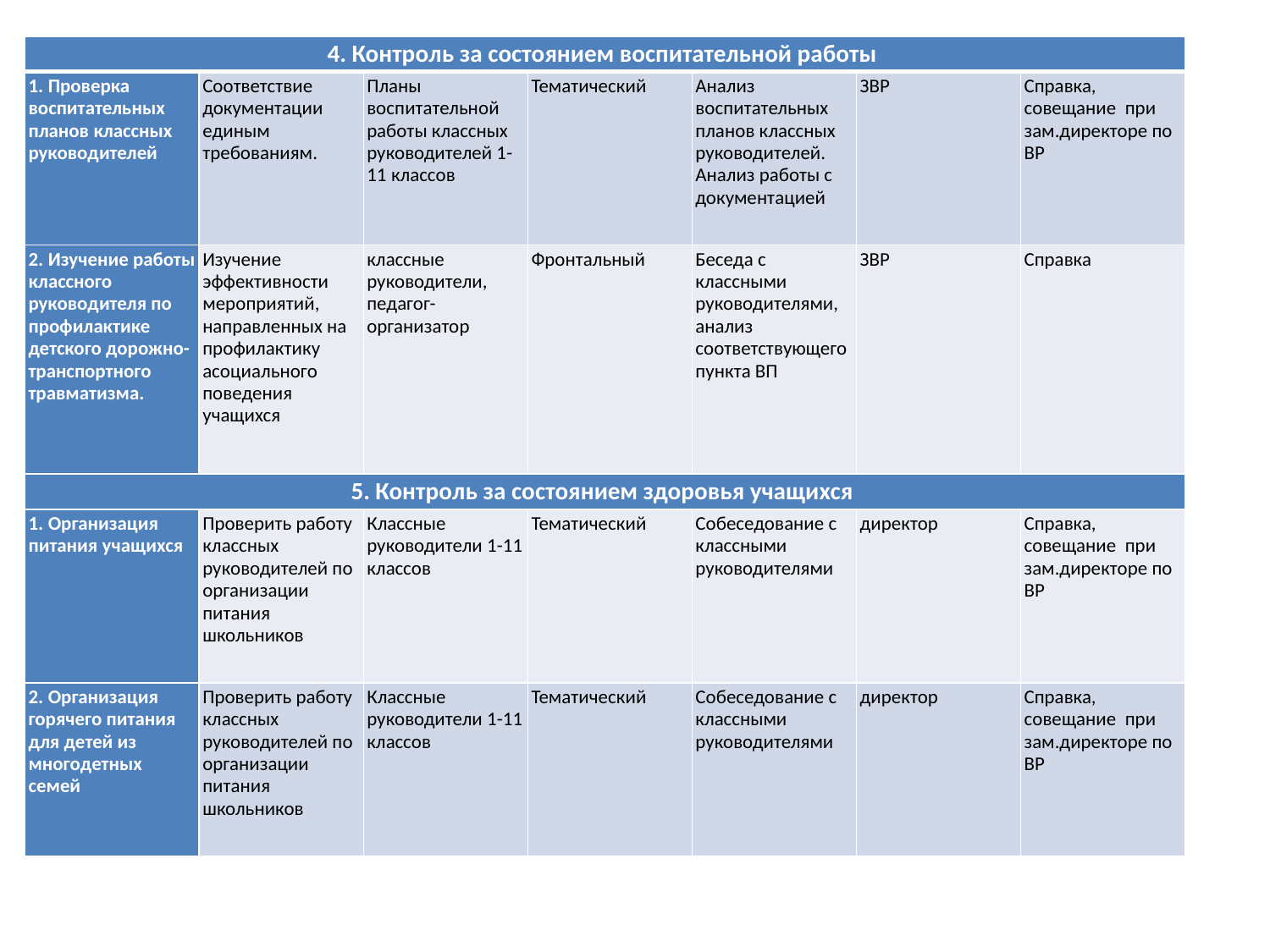

| 4. Контроль за состоянием воспитательной работы |  |  |  |  |  |  |
| --- | --- | --- | --- | --- | --- | --- |
| 1. Проверка воспитательных планов классных руководителей | Соответствие документации единым требованиям. | Планы воспитательной работы классных руководителей 1-11 классов | Тематический | Анализ воспитательных планов классных руководителей. Анализ работы с документацией | ЗВР | Справка, совещание при зам.директоре по ВР |
| 2. Изучение работы классного руководителя по профилактике детского дорожно-транспортного травматизма. | Изучение эффективности мероприятий, направленных на профилактику асоциального поведения учащихся | классные руководители, педагог-организатор | Фронтальный | Беседа с классными руководителями, анализ соответствующего пункта ВП | ЗВР | Справка |
| 5. Контроль за состоянием здоровья учащихся |  |  |  |  |  |  |
| 1. Организация питания учащихся | Проверить работу классных руководителей по организации питания школьников | Классные руководители 1-11 классов | Тематический | Собеседование с классными руководителями | директор | Справка, совещание при зам.директоре по ВР |
| 2. Организация горячего питания для детей из многодетных семей | Проверить работу классных руководителей по организации питания школьников | Классные руководители 1-11 классов | Тематический | Собеседование с классными руководителями | директор | Справка, совещание при зам.директоре по ВР |